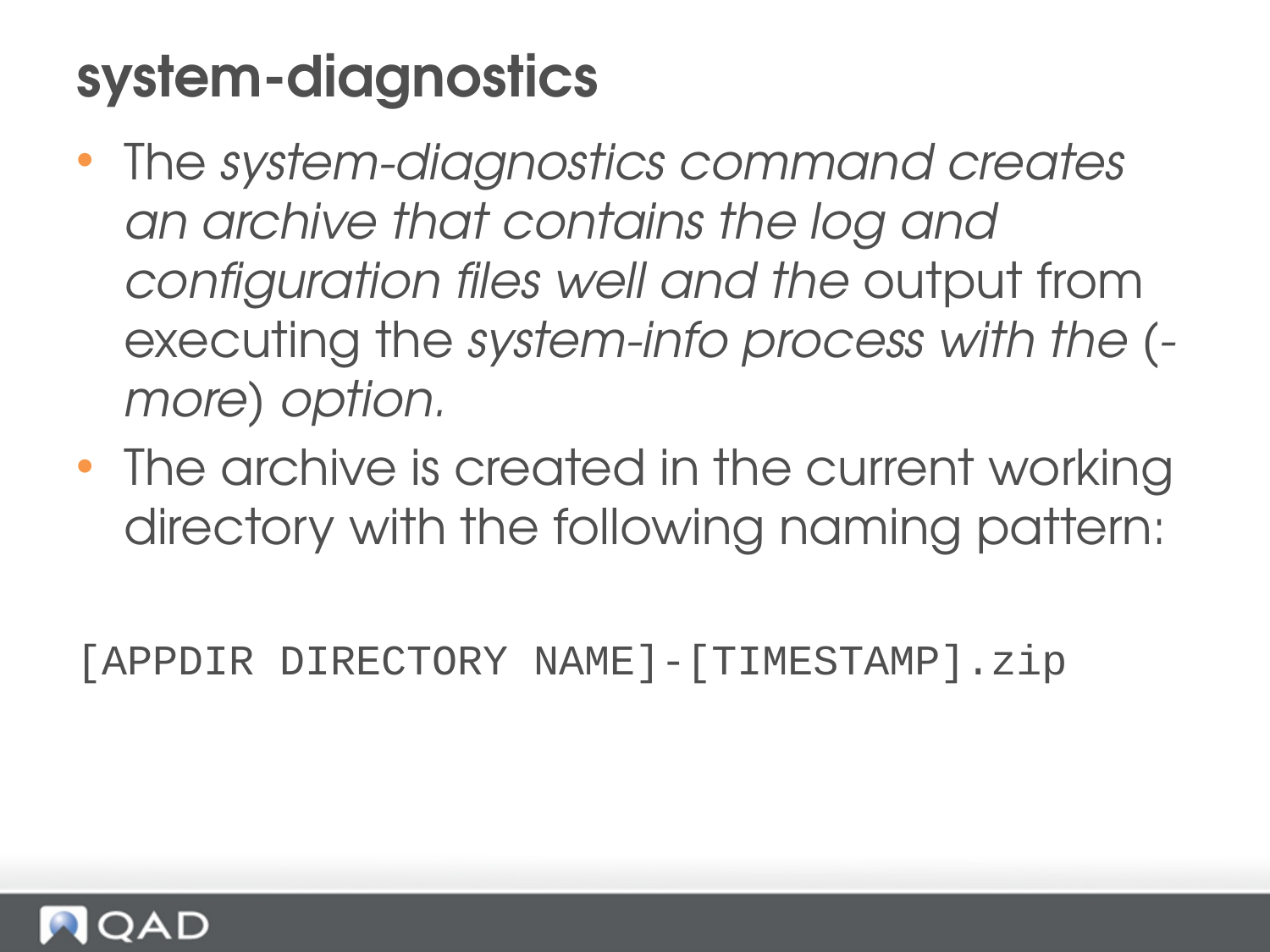

# system-diagnostics
The system-diagnostics command creates an archive that contains the log and configuration files well and the output from executing the system-info process with the (-more) option.
The archive is created in the current working directory with the following naming pattern:

[APPDIR DIRECTORY NAME]-[TIMESTAMP].zip